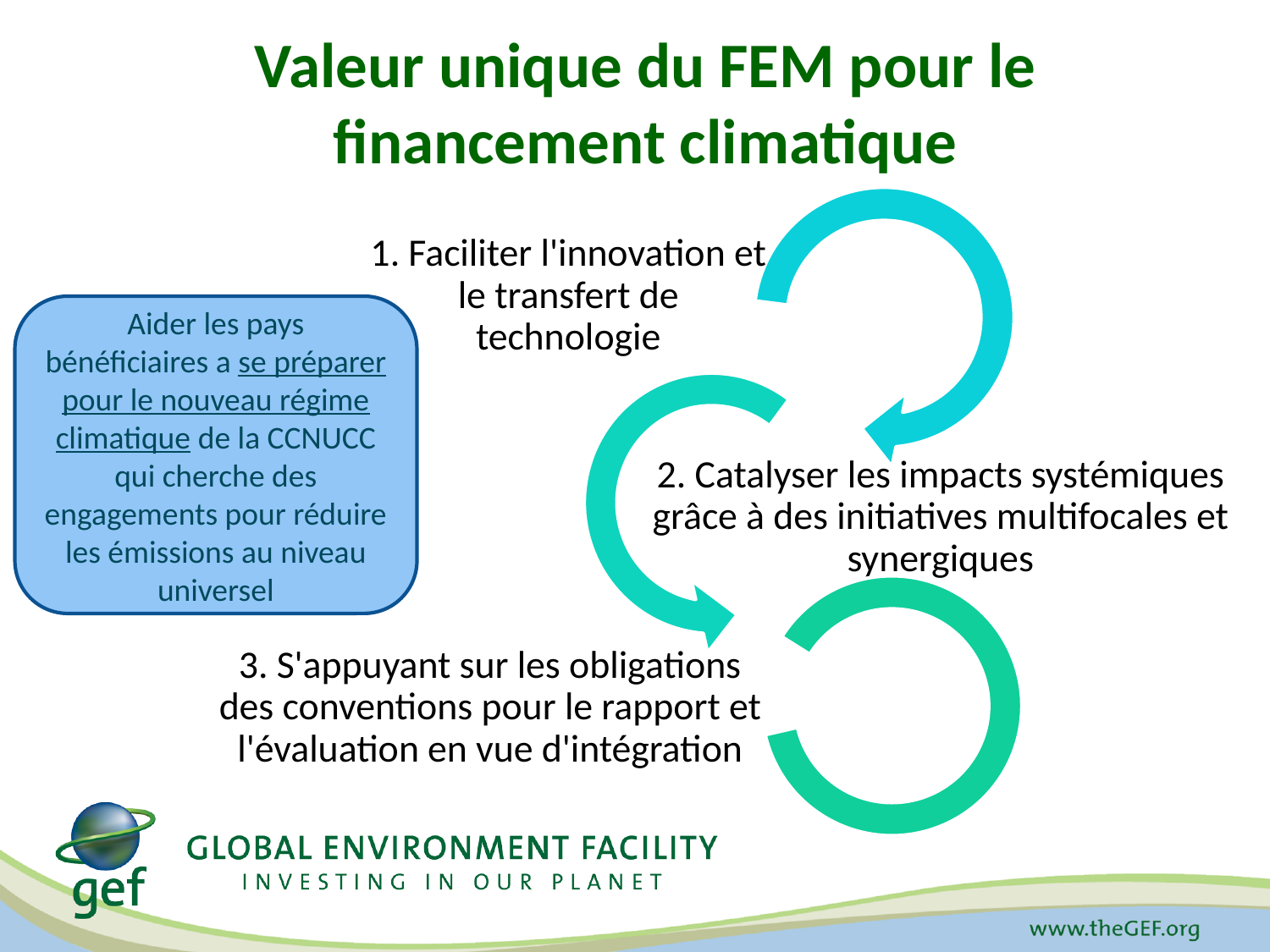

# Valeur unique du FEM pour le financement climatique
1. Faciliter l'innovation et le transfert de technologie
2. Catalyser les impacts systémiques grâce à des initiatives multifocales et synergiques
3. S'appuyant sur les obligations des conventions pour le rapport et l'évaluation en vue d'intégration
Aider les pays bénéficiaires a se préparer pour le nouveau régime climatique de la CCNUCC qui cherche des engagements pour réduire les émissions au niveau universel